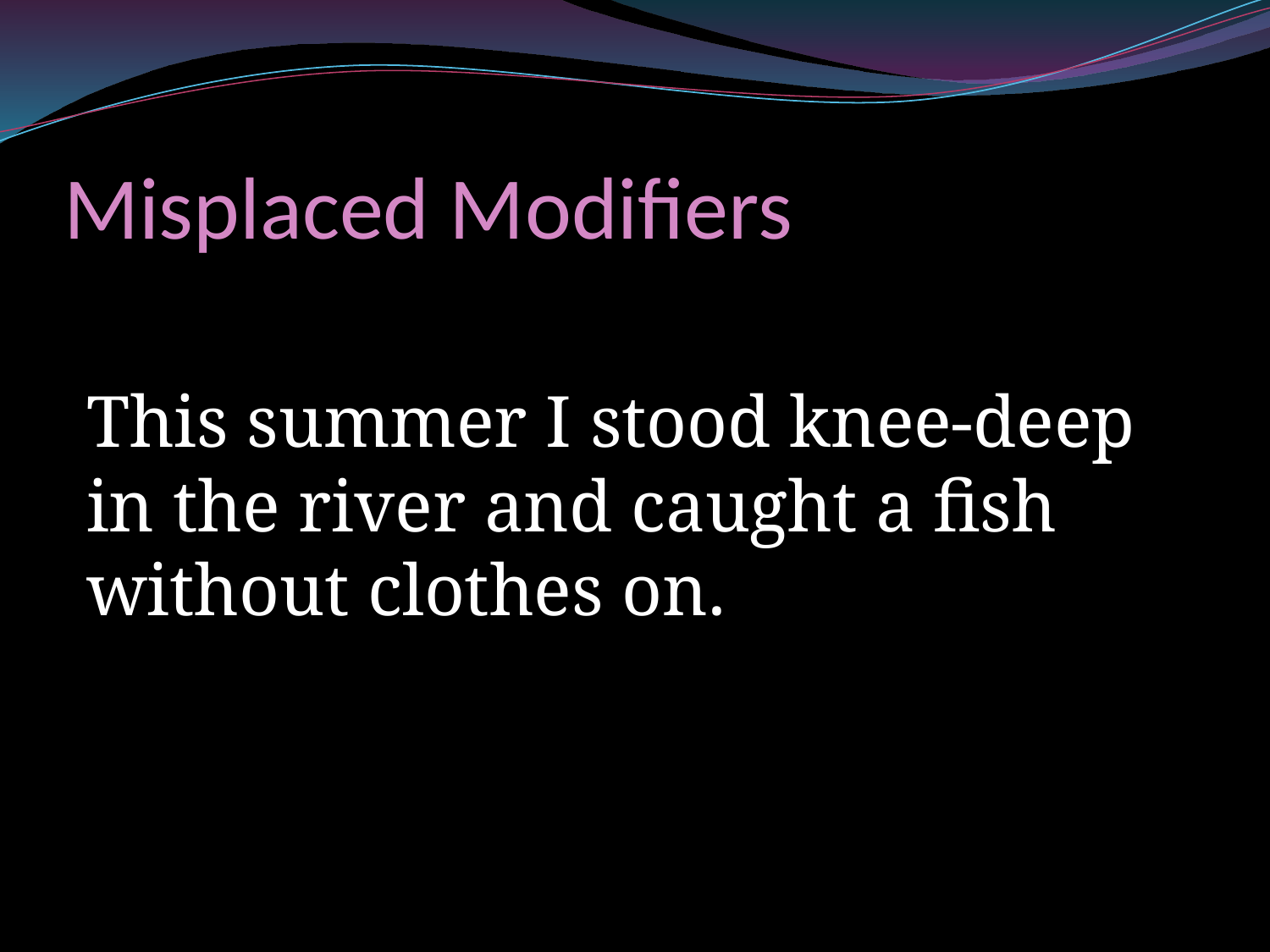

# Misplaced Modifiers
This summer I stood knee-deep in the river and caught a fish without clothes on.